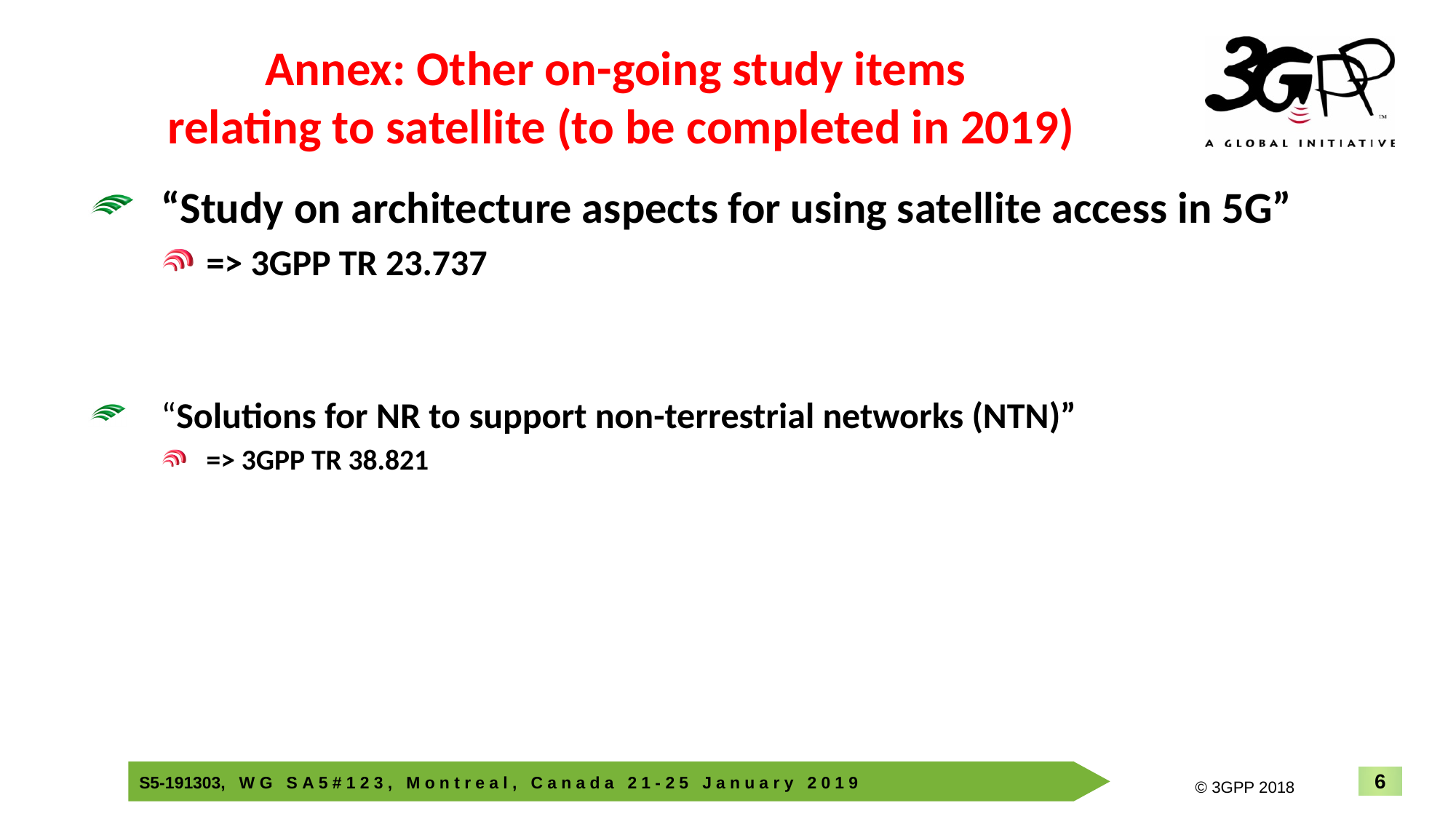

# Annex: Other on-going study items relating to satellite (to be completed in 2019)
“Study on architecture aspects for using satellite access in 5G”
=> 3GPP TR 23.737

“Solutions for NR to support non-terrestrial networks (NTN)”
=> 3GPP TR 38.821